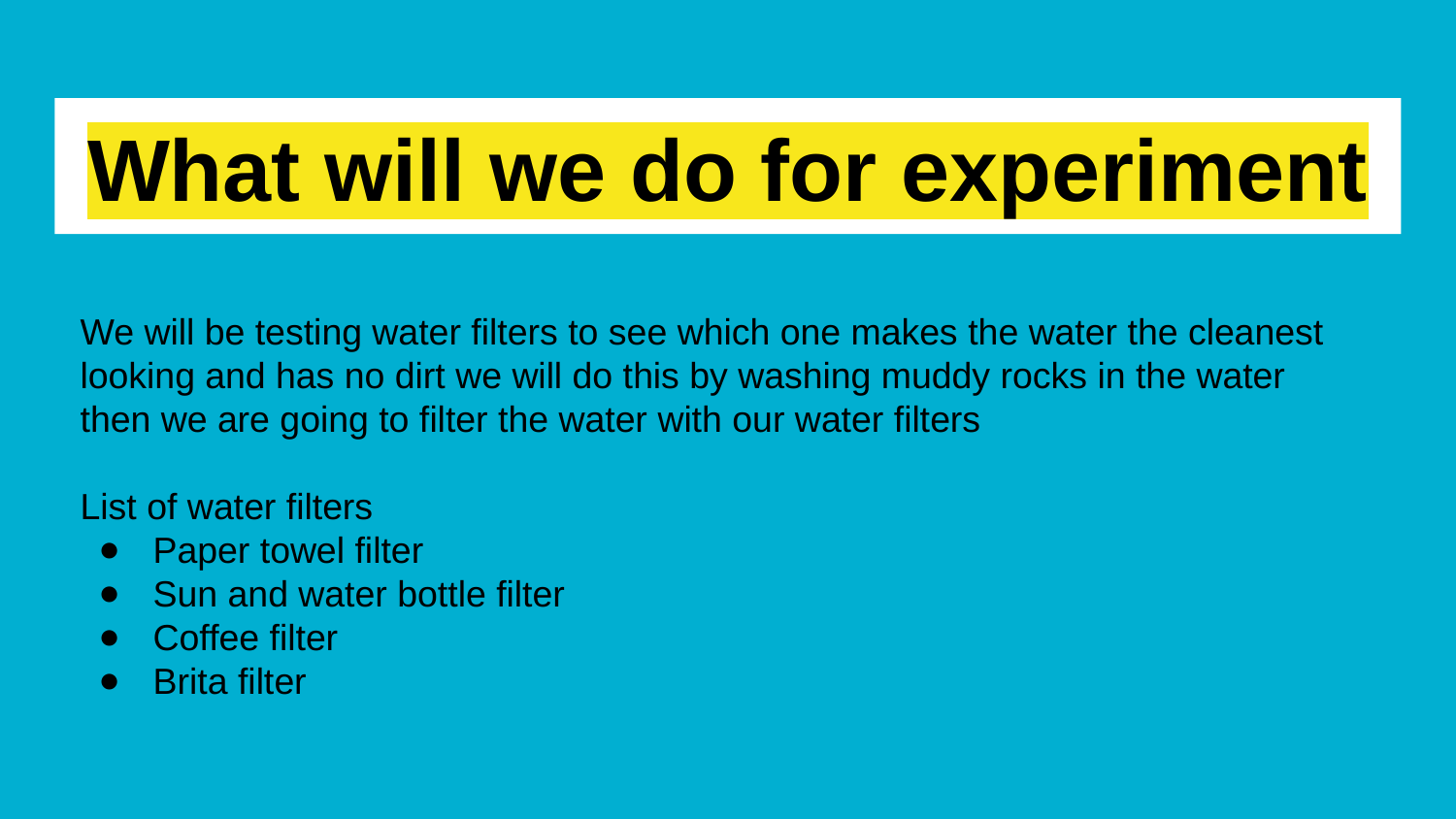

# What will we do for experiment
We will be testing water filters to see which one makes the water the cleanest looking and has no dirt we will do this by washing muddy rocks in the water then we are going to filter the water with our water filters

List of water filters
Paper towel filter
Sun and water bottle filter
Coffee filter
Brita filter